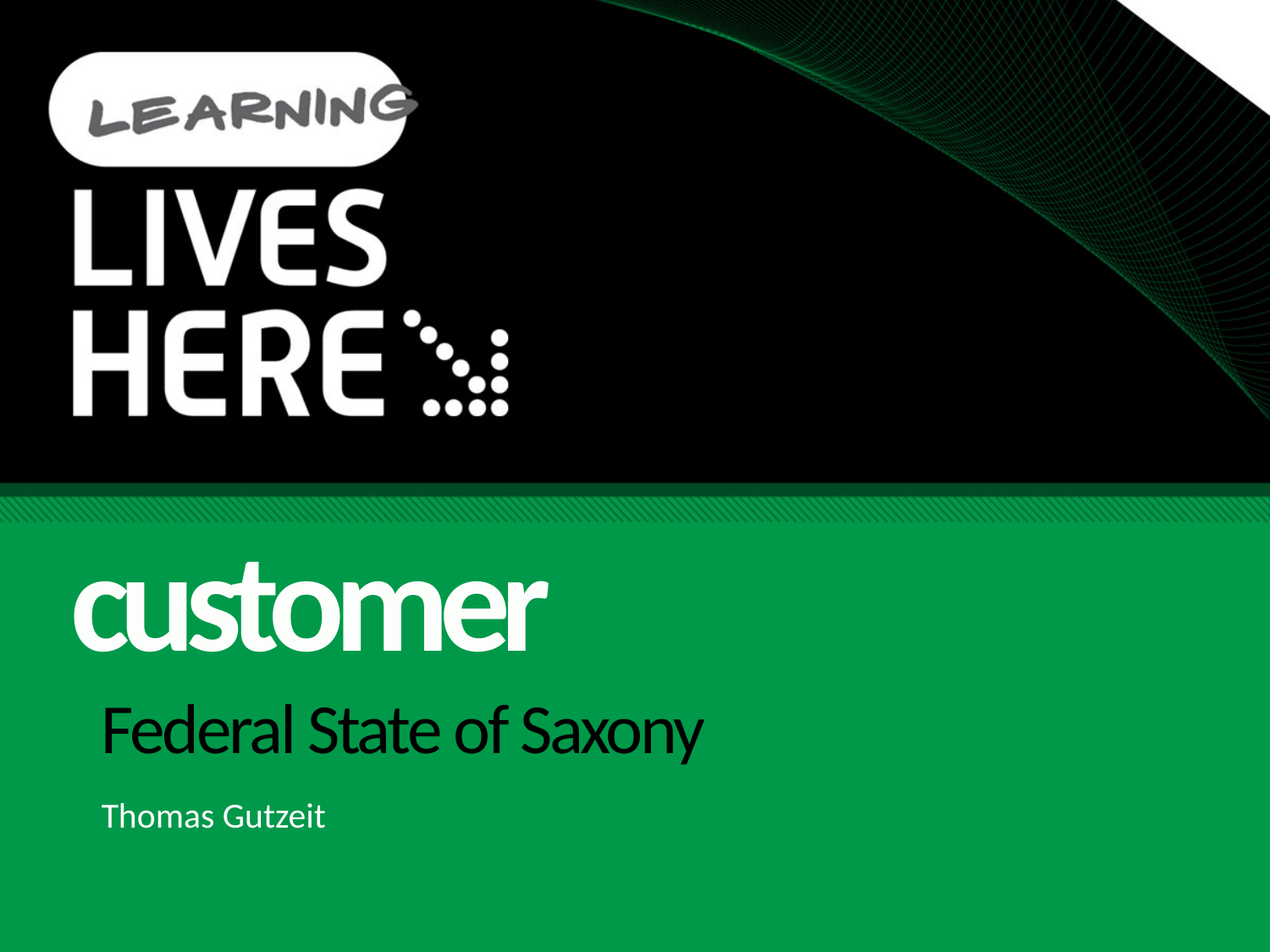

customer
# Federal State of Saxony
Thomas Gutzeit